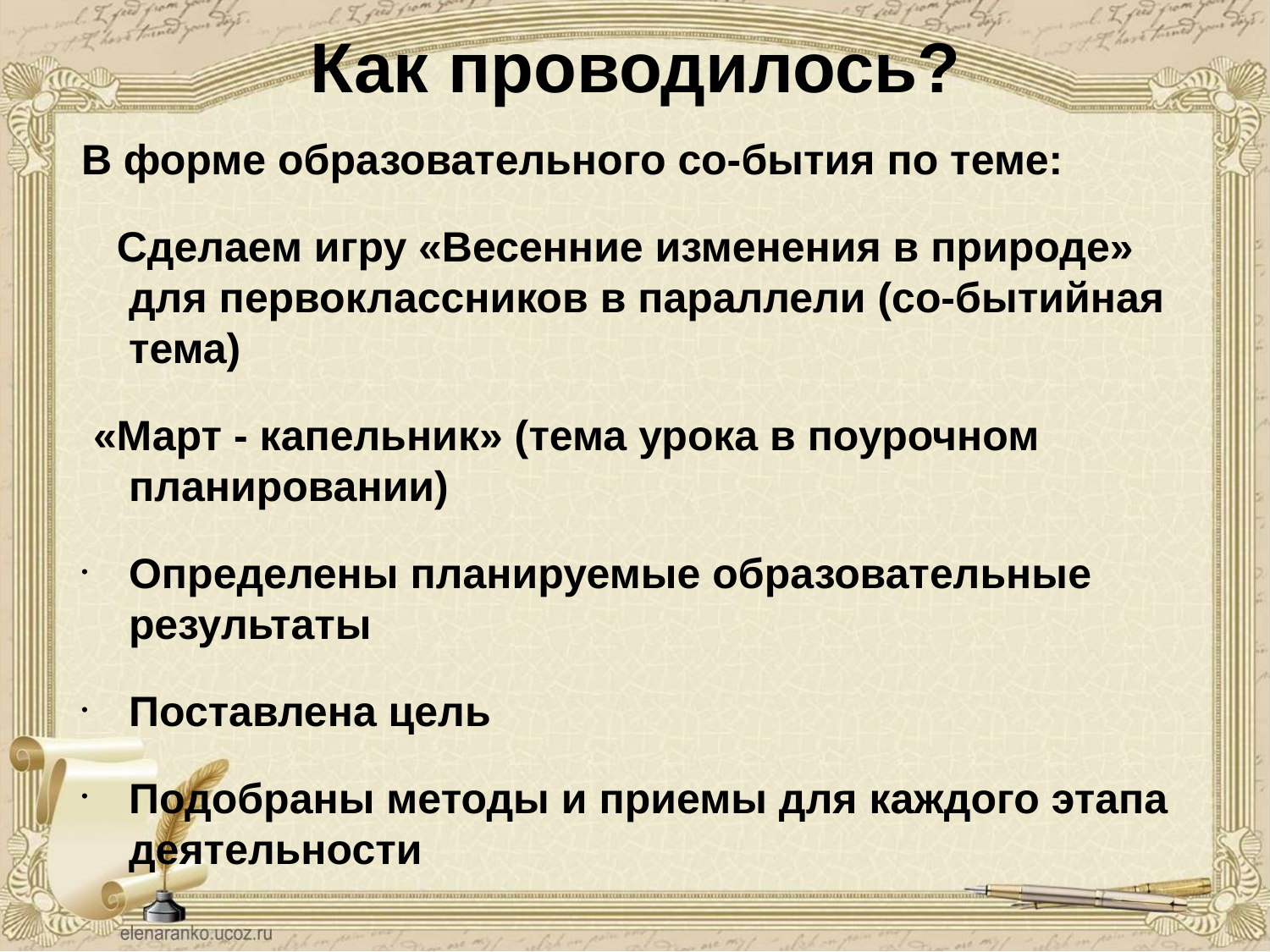

# Как проводилось?
В форме образовательного со-бытия по теме:
   Сделаем игру «Весенние изменения в природе» для первоклассников в параллели (со-бытийная тема)
 «Март - капельник» (тема урока в поурочном планировании)
Определены планируемые образовательные результаты
Поставлена цель
Подобраны методы и приемы для каждого этапа деятельности